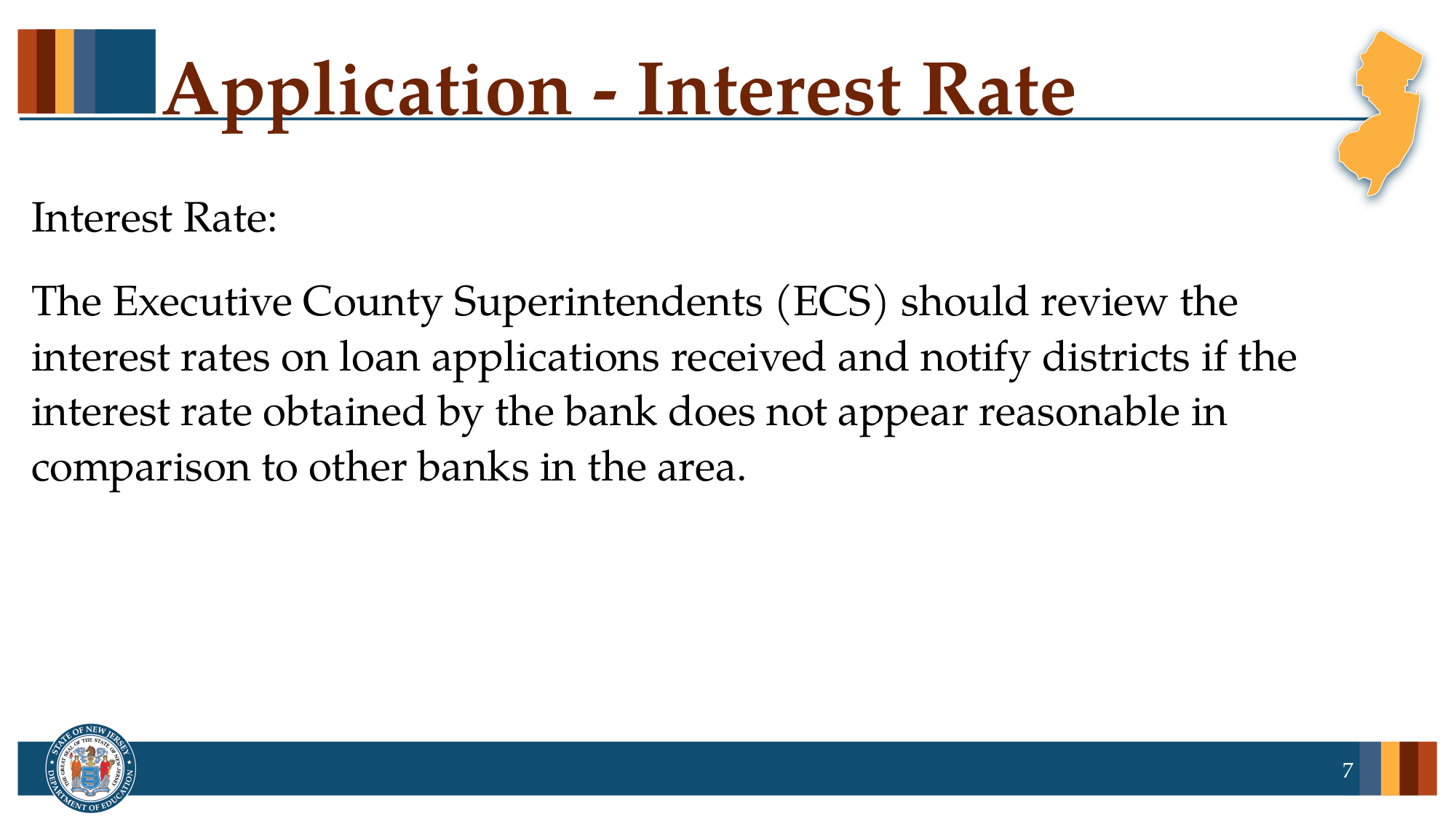

# Application - Interest Rate
Interest Rate:
The Executive County Superintendents (ECS) should review the interest rates on loan applications received and notify districts if the interest rate obtained by the bank does not appear reasonable in comparison to other banks in the area.
7